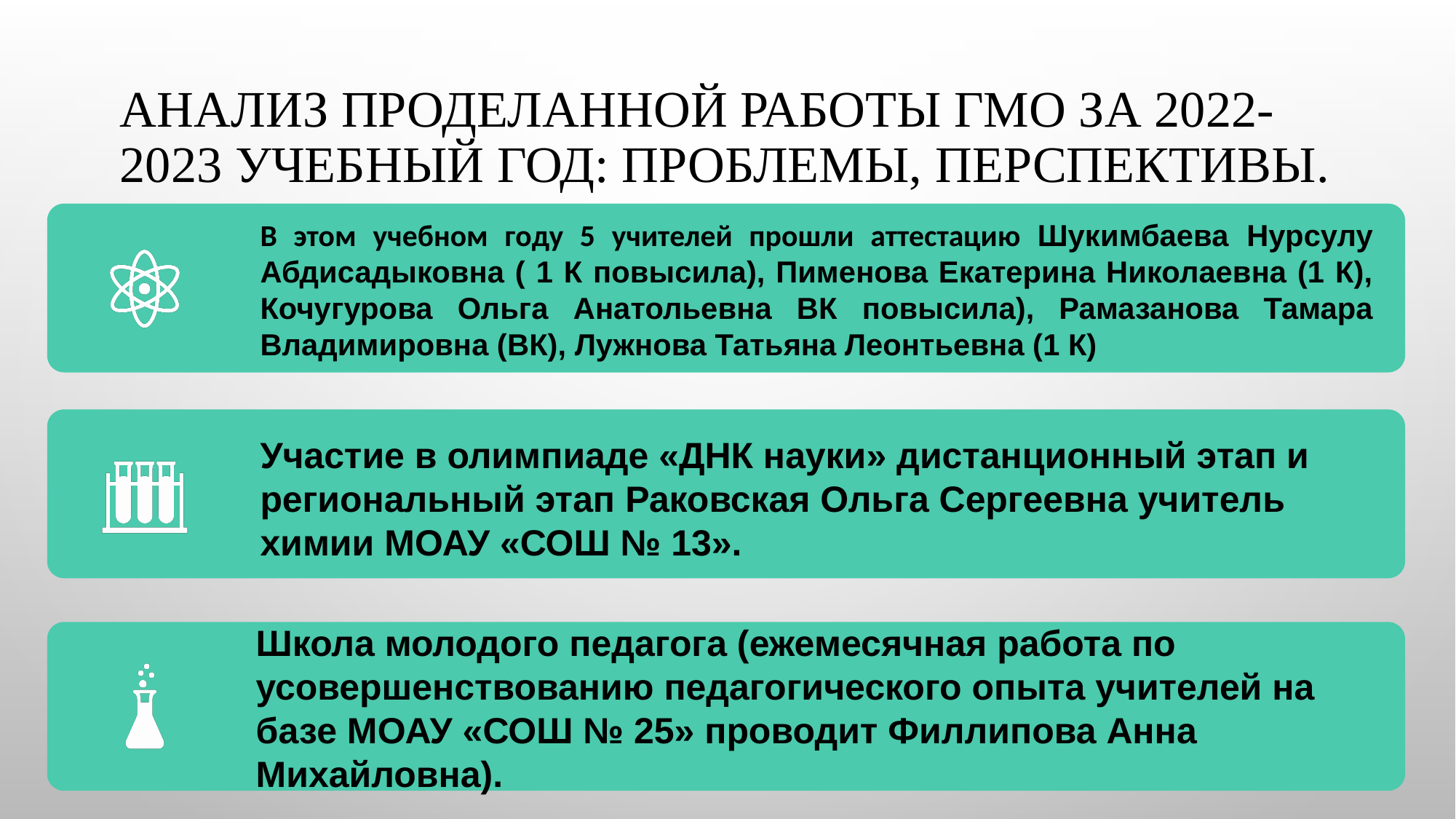

# Анализ проделанной работы ГМО за 2022-2023 учебный год: проблемы, перспективы.
В этом учебном году 5 учителей прошли аттестацию Шукимбаева Нурсулу Абдисадыковна ( 1 К повысила), Пименова Екатерина Николаевна (1 К), Кочугурова Ольга Анатольевна ВК повысила), Рамазанова Тамара Владимировна (ВК), Лужнова Татьяна Леонтьевна (1 К)
Участие в олимпиаде «ДНК науки» дистанционный этап и региональный этап Раковская Ольга Сергеевна учитель химии МОАУ «СОШ № 13».
Школа молодого педагога (ежемесячная работа по усовершенствованию педагогического опыта учителей на базе МОАУ «СОШ № 25» проводит Филлипова Анна Михайловна).